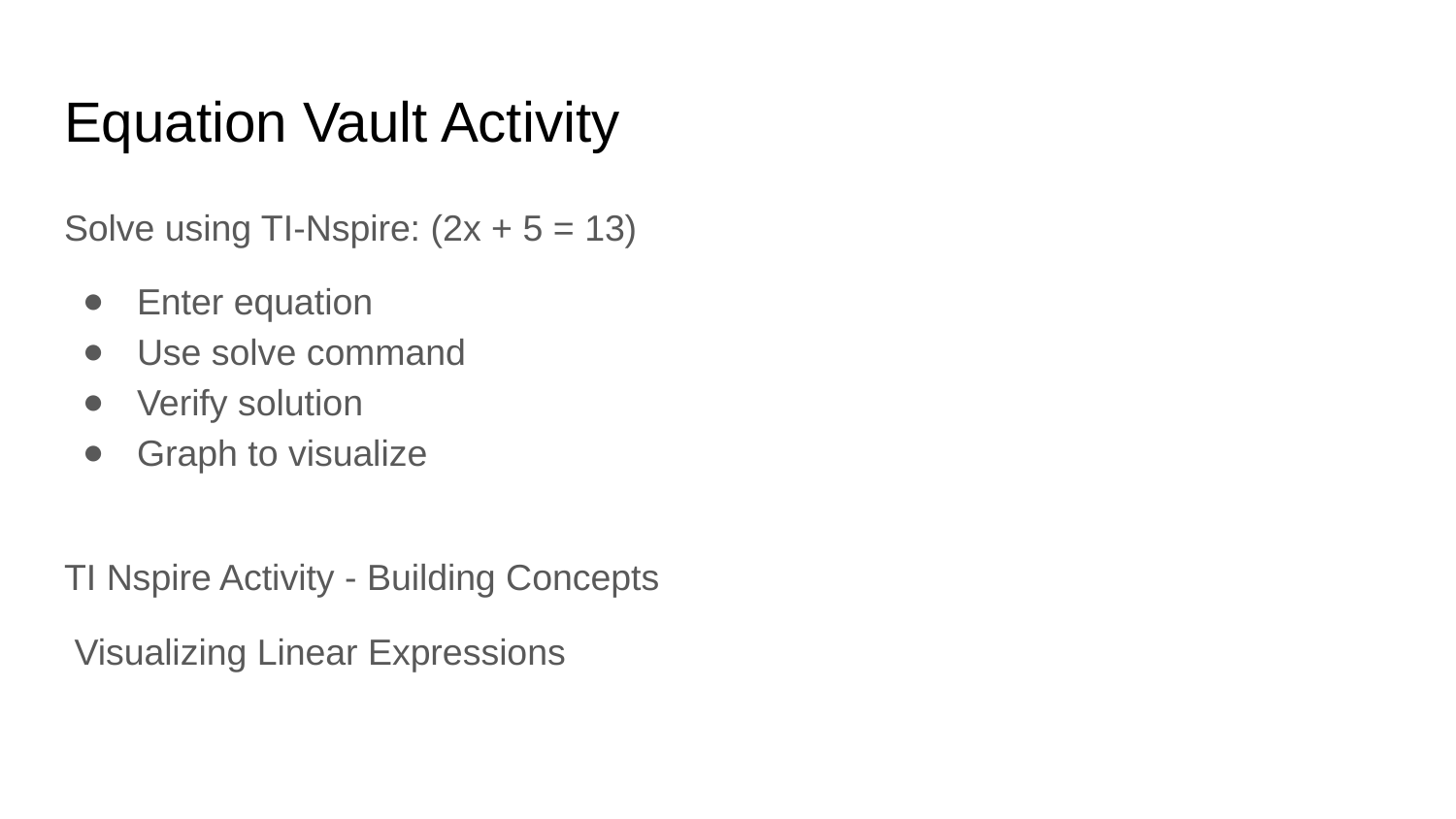

# Equation Vault Activity
Solve using TI-Nspire: (2x + 5 = 13)
Enter equation
Use solve command
Verify solution
Graph to visualize
TI Nspire Activity - Building Concepts
 Visualizing Linear Expressions